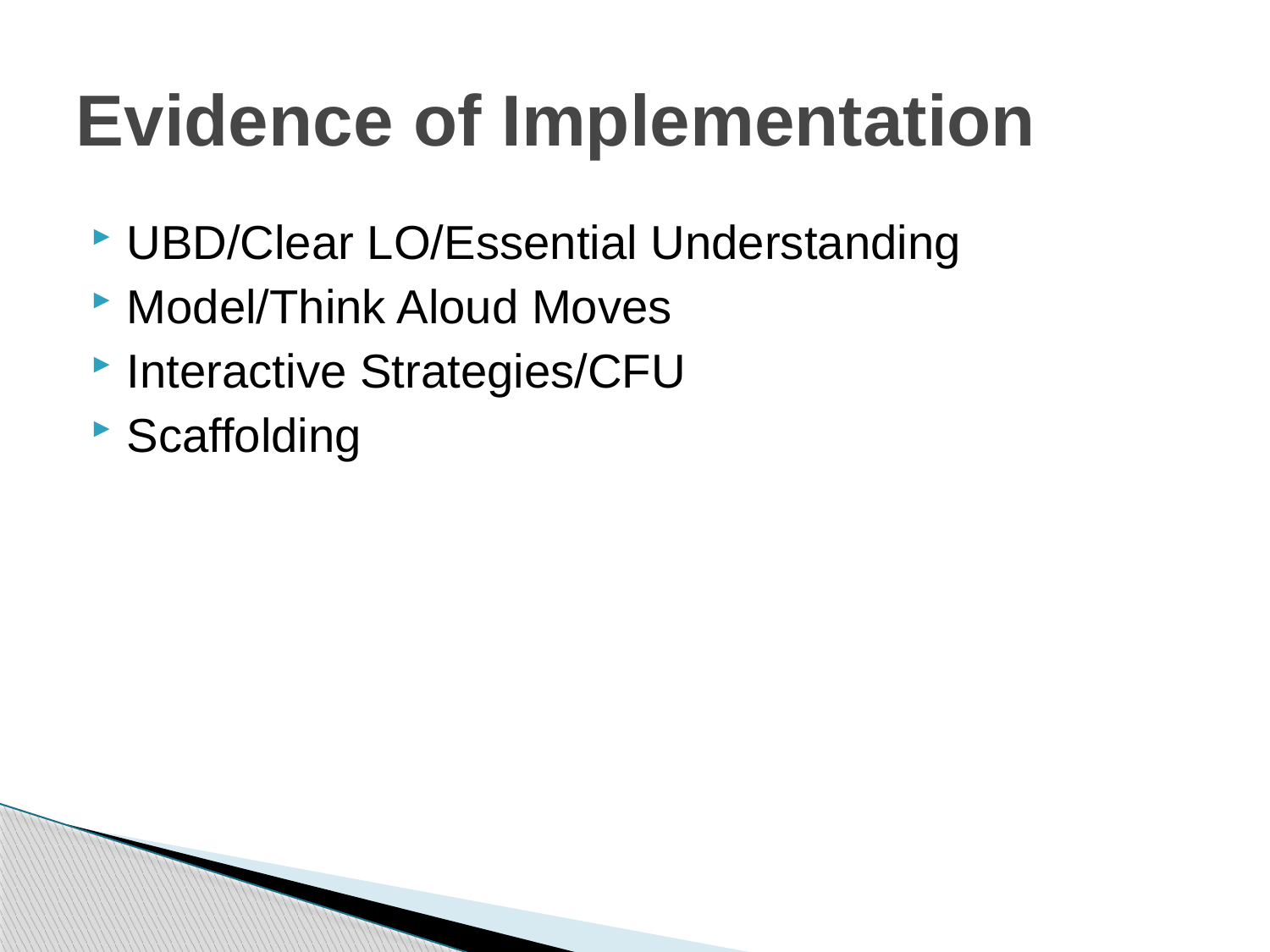

# Evidence of Implementation
UBD/Clear LO/Essential Understanding
Model/Think Aloud Moves
Interactive Strategies/CFU
Scaffolding